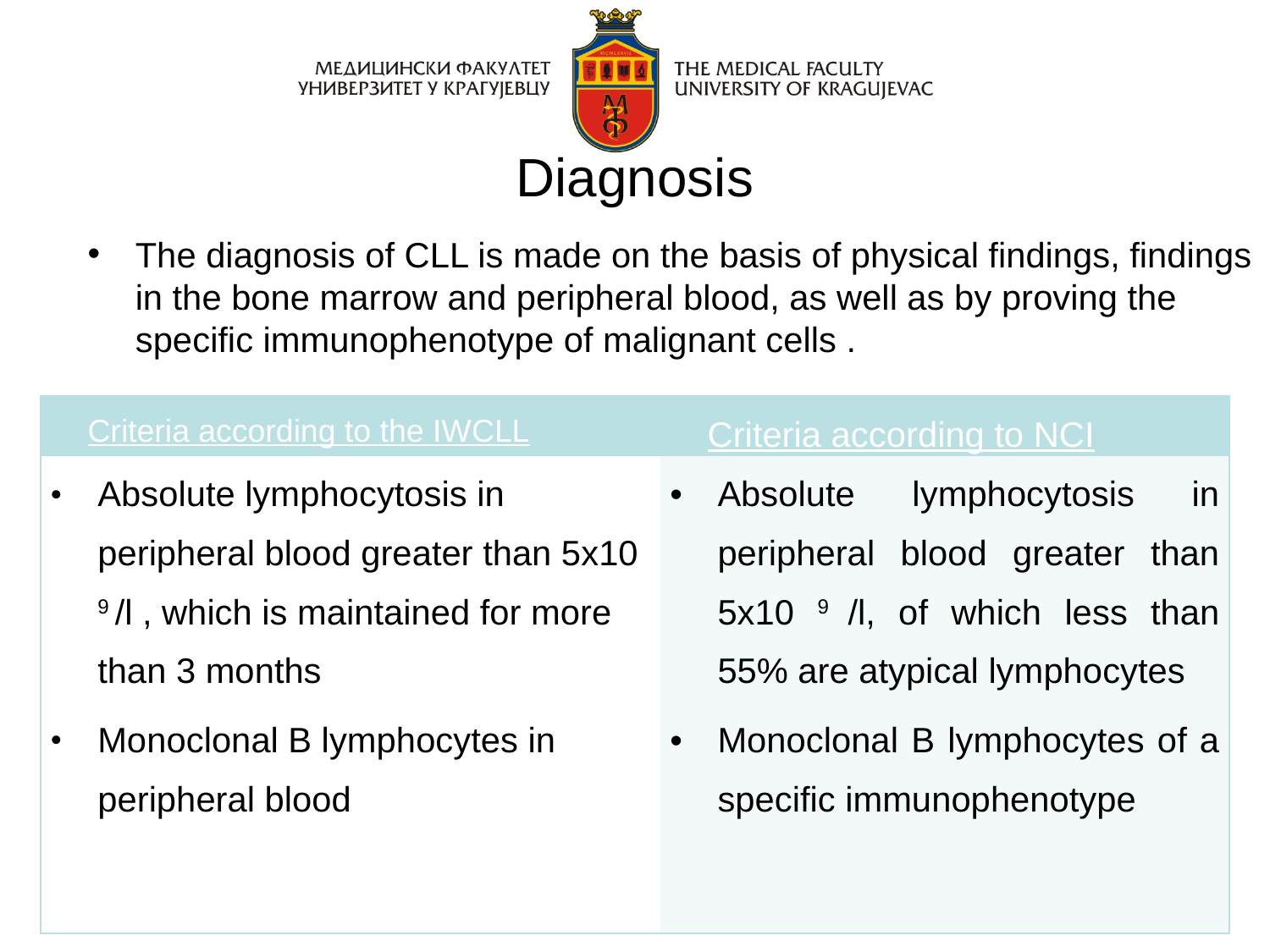

# Diagnosis
The diagnosis of CLL is made on the basis of physical findings, findings in the bone marrow and peripheral blood, as well as by proving the specific immunophenotype of malignant cells .

| Criteria according to the IWCLL | Criteria according to NCI |
| --- | --- |
| Absolute lymphocytosis in peripheral blood greater than 5x10 9 /l , which is maintained for more than 3 months Monoclonal B lymphocytes in peripheral blood | Absolute lymphocytosis in peripheral blood greater than 5x10 9 /l, of which less than 55% are atypical lymphocytes Monoclonal B lymphocytes of a specific immunophenotype |